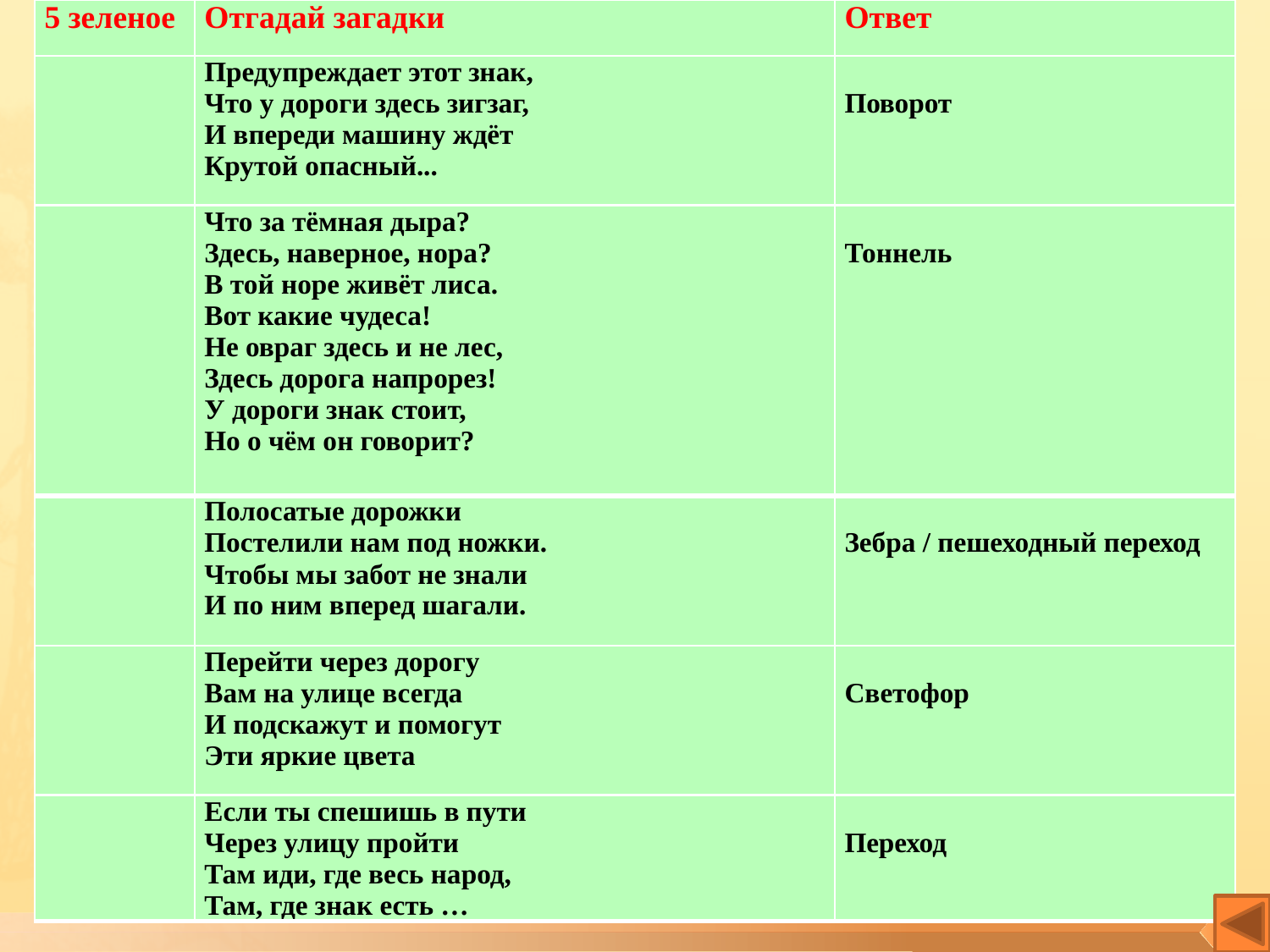

| 5 зеленое | Отгадай загадки | Ответ |
| --- | --- | --- |

|  | Предупреждает этот знак, Что у дороги здесь зигзаг, И впереди машину ждёт Крутой опасный... | Поворот |
| --- | --- | --- |
|  | Что за тёмная дыра? Здесь, наверное, нора? В той норе живёт лиса. Вот какие чудеса! Не овраг здесь и не лес, Здесь дорога напрорез! У дороги знак стоит, Но о чём он говорит? | Тоннель |
| --- | --- | --- |
|  | Полосатые дорожки Постелили нам под ножки. Чтобы мы забот не знали И по ним вперед шагали. | Зебра / пешеходный переход |
| --- | --- | --- |
|  | Перейти через дорогу Вам на улице всегда И подскажут и помогут Эти яркие цвета | Светофор |
| --- | --- | --- |
|  | Если ты спешишь в пути Через улицу пройти Там иди, где весь народ, Там, где знак есть … | Переход |
| --- | --- | --- |